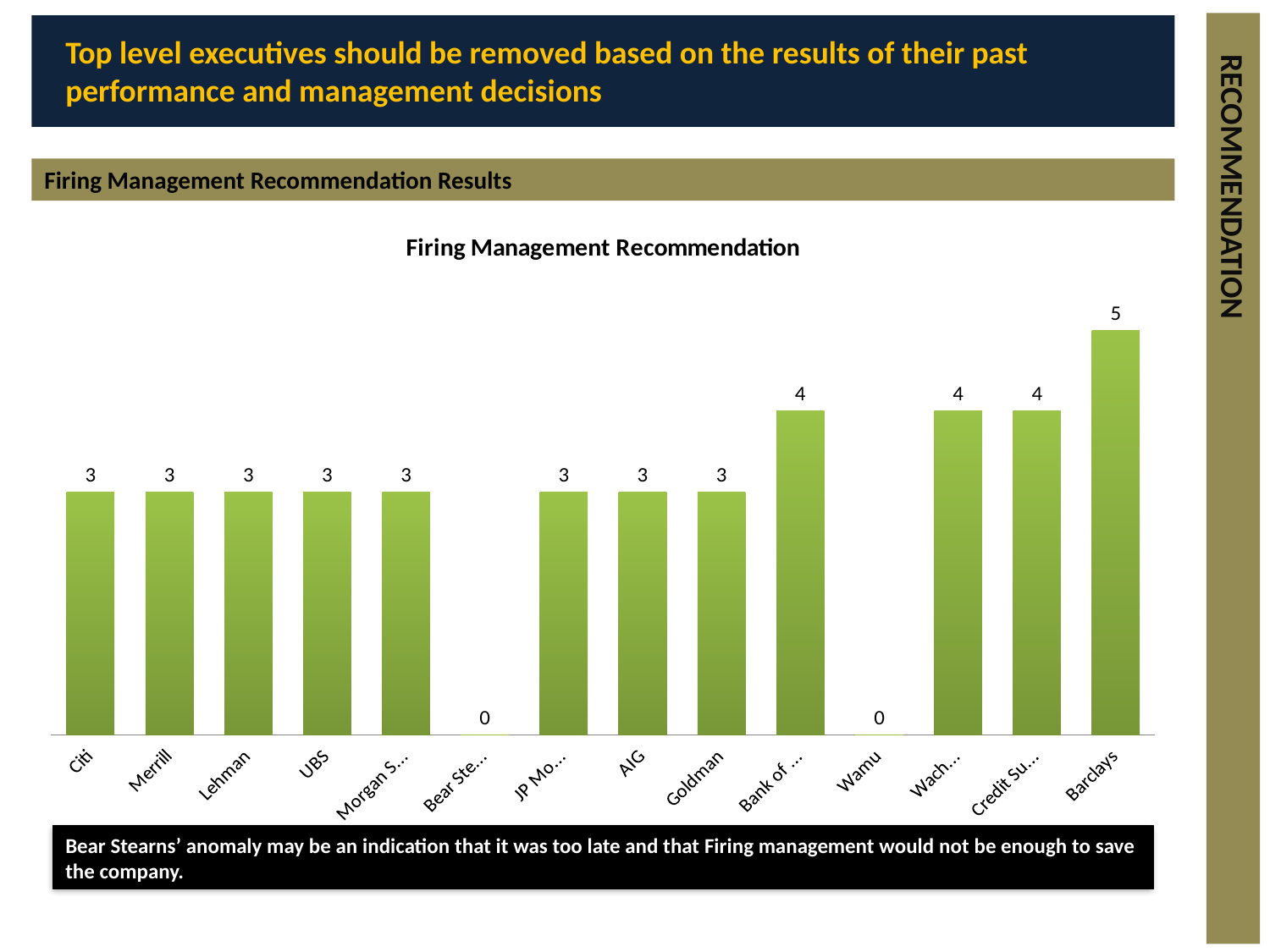

Top level executives should be removed based on the results of their past performance and management decisions
Firing Management Recommendation Results

### Chart:

| Category | Firing Management Recommendation |
|---|---|
| Citi | 3.0 |
| Merrill | 3.0 |
| Lehman | 3.0 |
| UBS | 3.0 |
| Morgan Stanley | 3.0 |
| Bear Stearns | 0.0 |
| JP Morgan | 3.0 |
| AIG | 3.0 |
| Goldman | 3.0 |
| Bank of America | 4.0 |
| Wamu | 0.0 |
| Wachovia | 4.0 |
| Credit Suisse | 4.0 |
| Barclays | 5.0 |
RECOMMENDATION
Bear Stearns’ anomaly may be an indication that it was too late and that Firing management would not be enough to save the company.